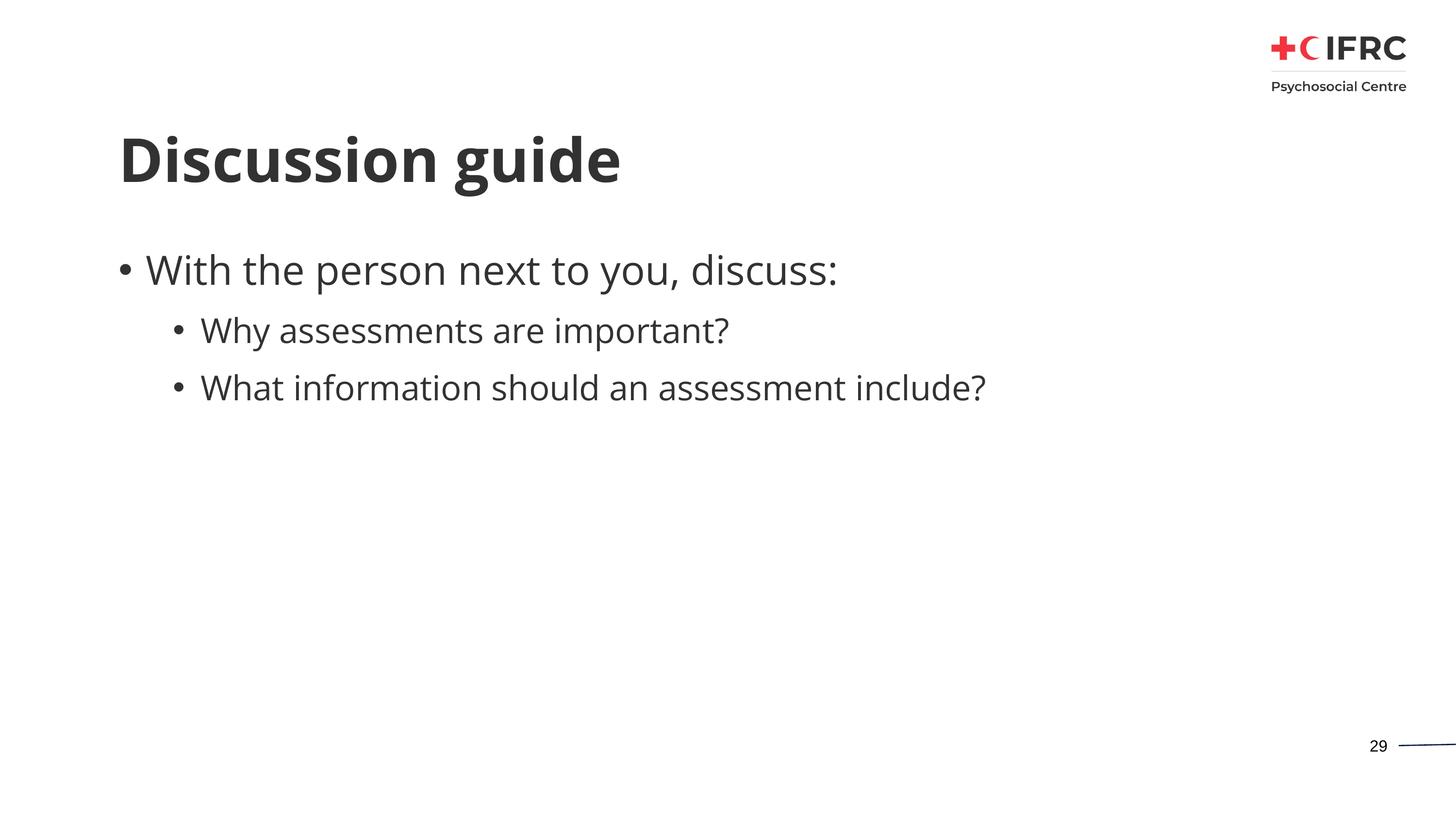

# Discussion guide
With the person next to you, discuss:
Why assessments are important?
What information should an assessment include?